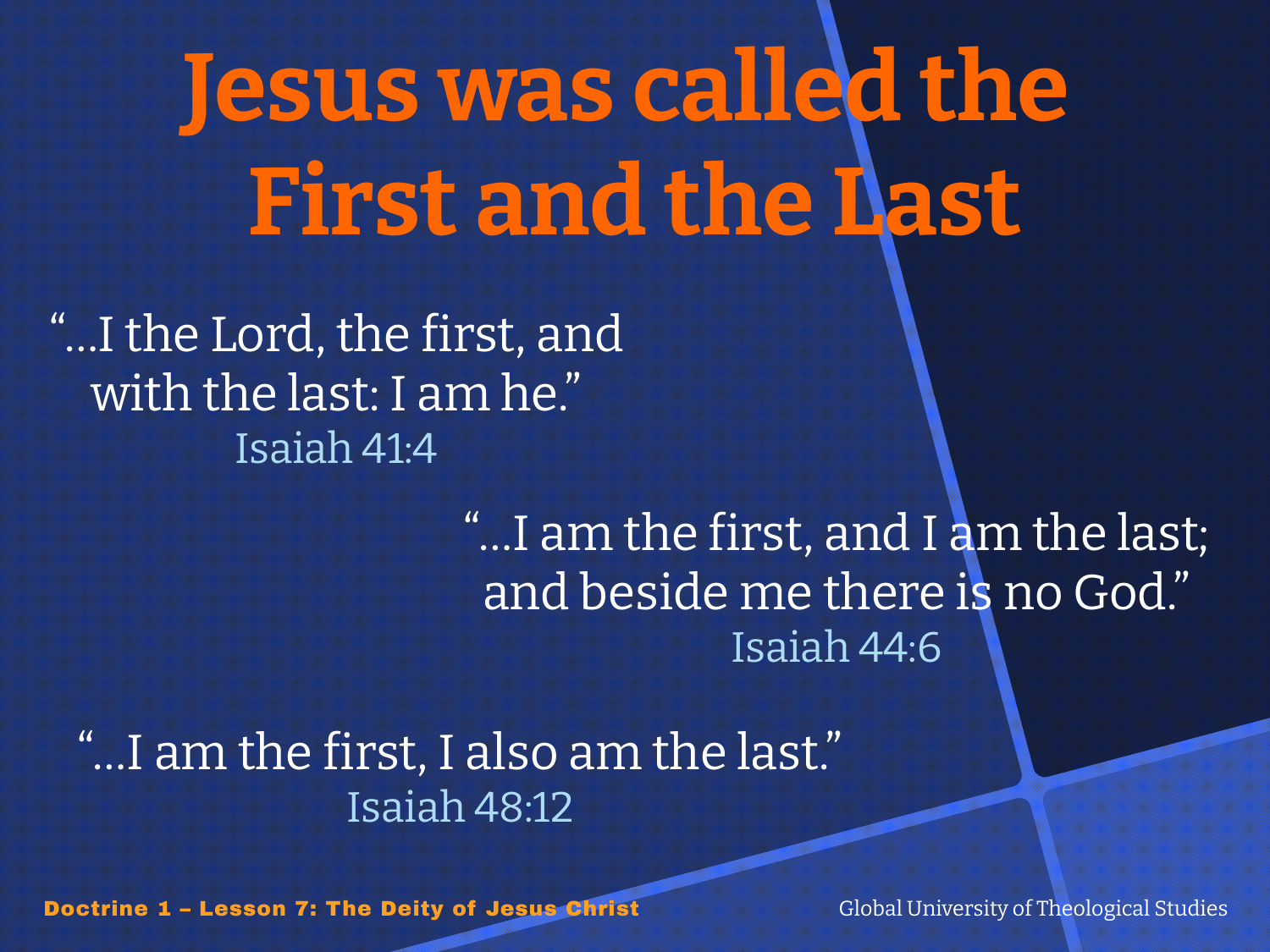

Jesus was called the
First and the Last
“…I the Lord, the first, and with the last: I am he.”
Isaiah 41:4
“…I am the first, and I am the last; and beside me there is no God.”
Isaiah 44:6
“…I am the first, I also am the last.”
Isaiah 48:12
Doctrine 1 – Lesson 7: The Deity of Jesus Christ                         Global University of Theological Studies